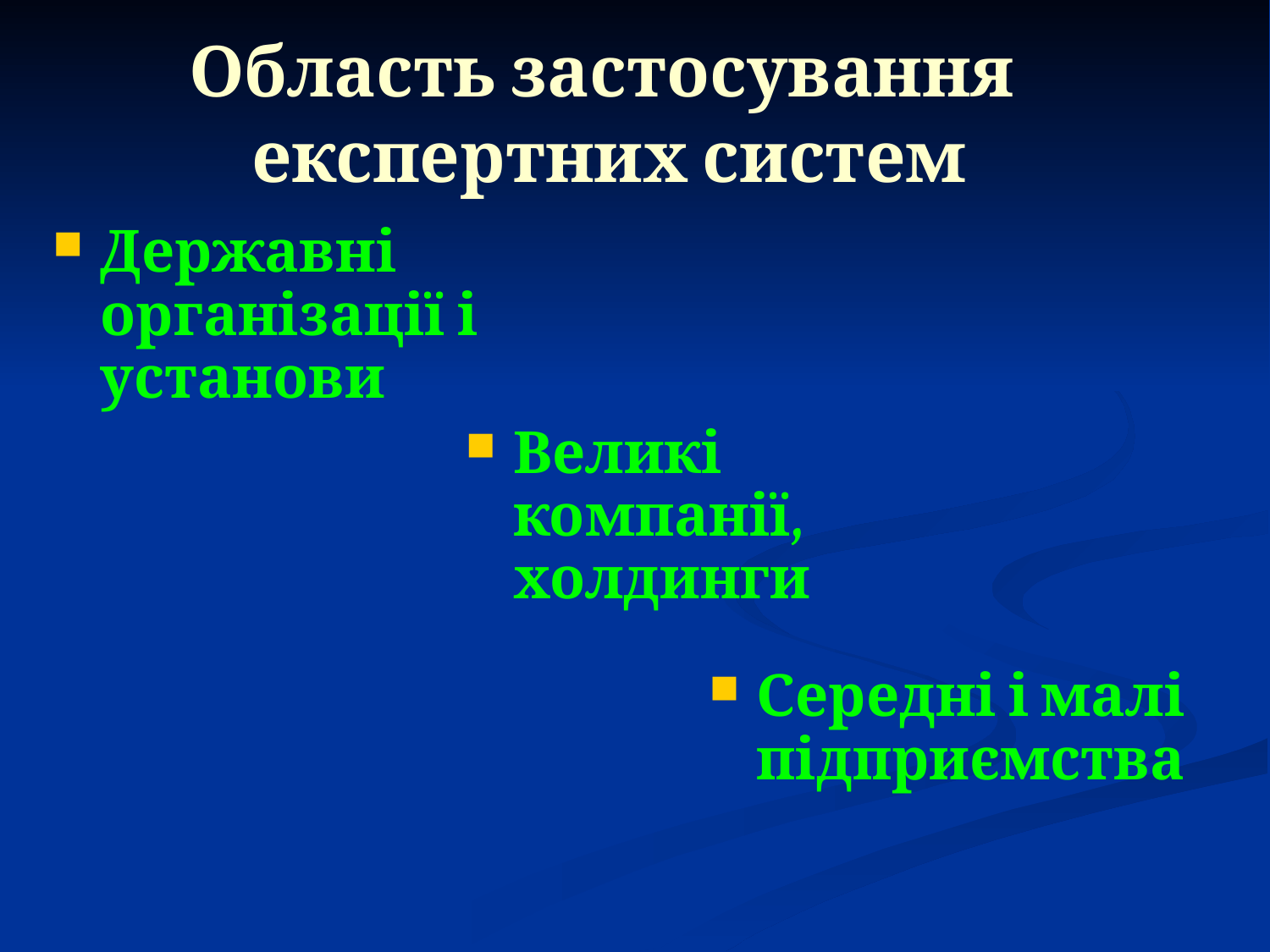

# Область застосування експертних систем
Державні організації і установи
Великі компанії, холдинги
Середні і малі підприємства